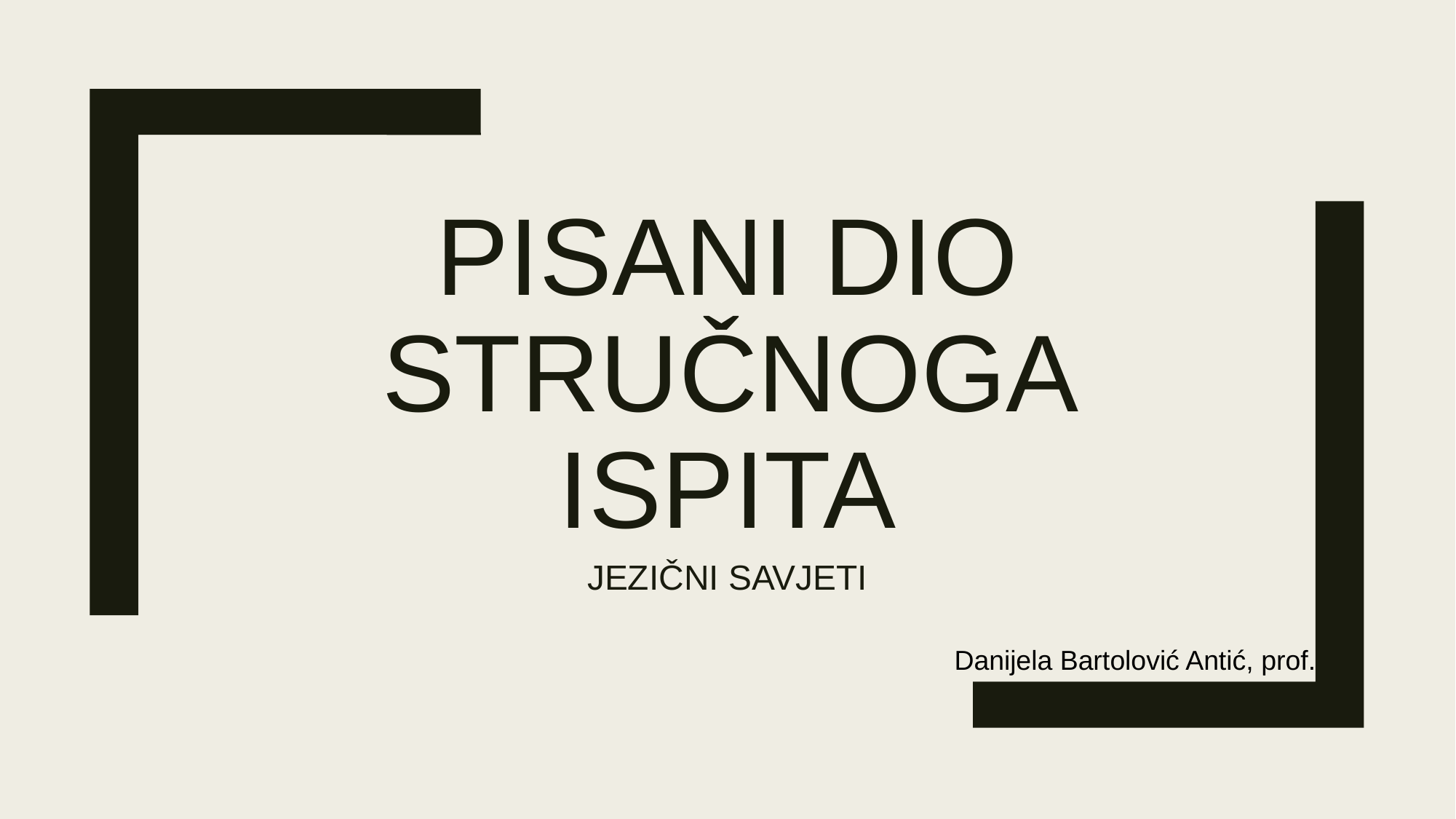

# PISANI DIO STRUČNOGA ISPITA
JEZIČNI SAVJETI
Danijela Bartolović Antić, prof.